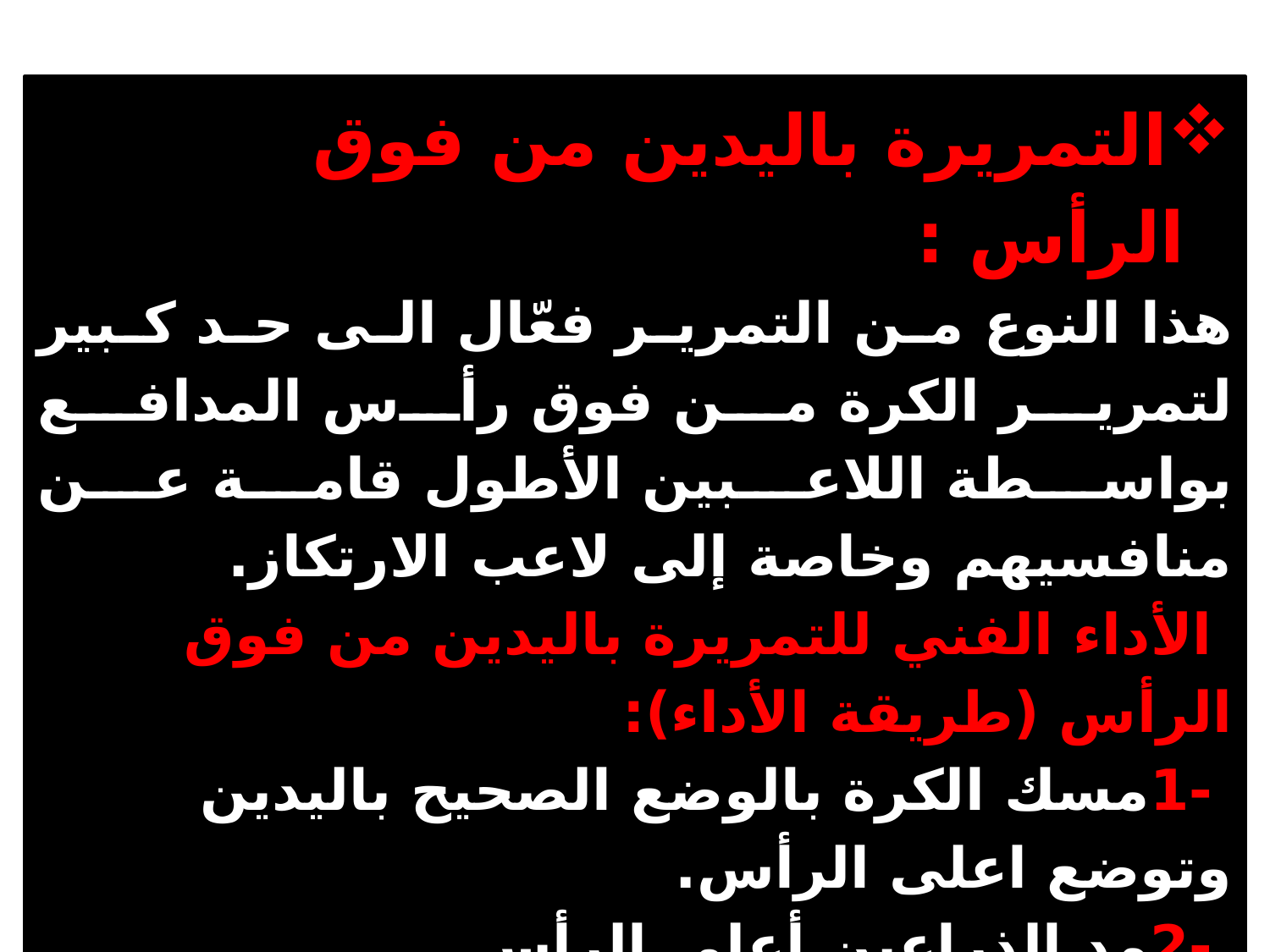

التمريرة باليدين من فوق الرأس :
هذا النوع من التمرير فعّال الى حد كبير لتمرير الكرة من فوق رأس المدافع بواسطة اللاعبين الأطول قامة عن منافسيهم وخاصة إلى لاعب الارتكاز.
 الأداء الفني للتمريرة باليدين من فوق الرأس (طريقة الأداء):
 -1مسك الكرة بالوضع الصحيح باليدين وتوضع اعلى الرأس.
 -2مد الذراعين أعلى الرأس.
 -3أخذ خطوة الى الامام في اتجاه الزميل.
 -4تدفع الكرة بالذراعين بقوة.
 -5ثني الرسغين بقوة الى الامام لزيادة سرعة التمرير.